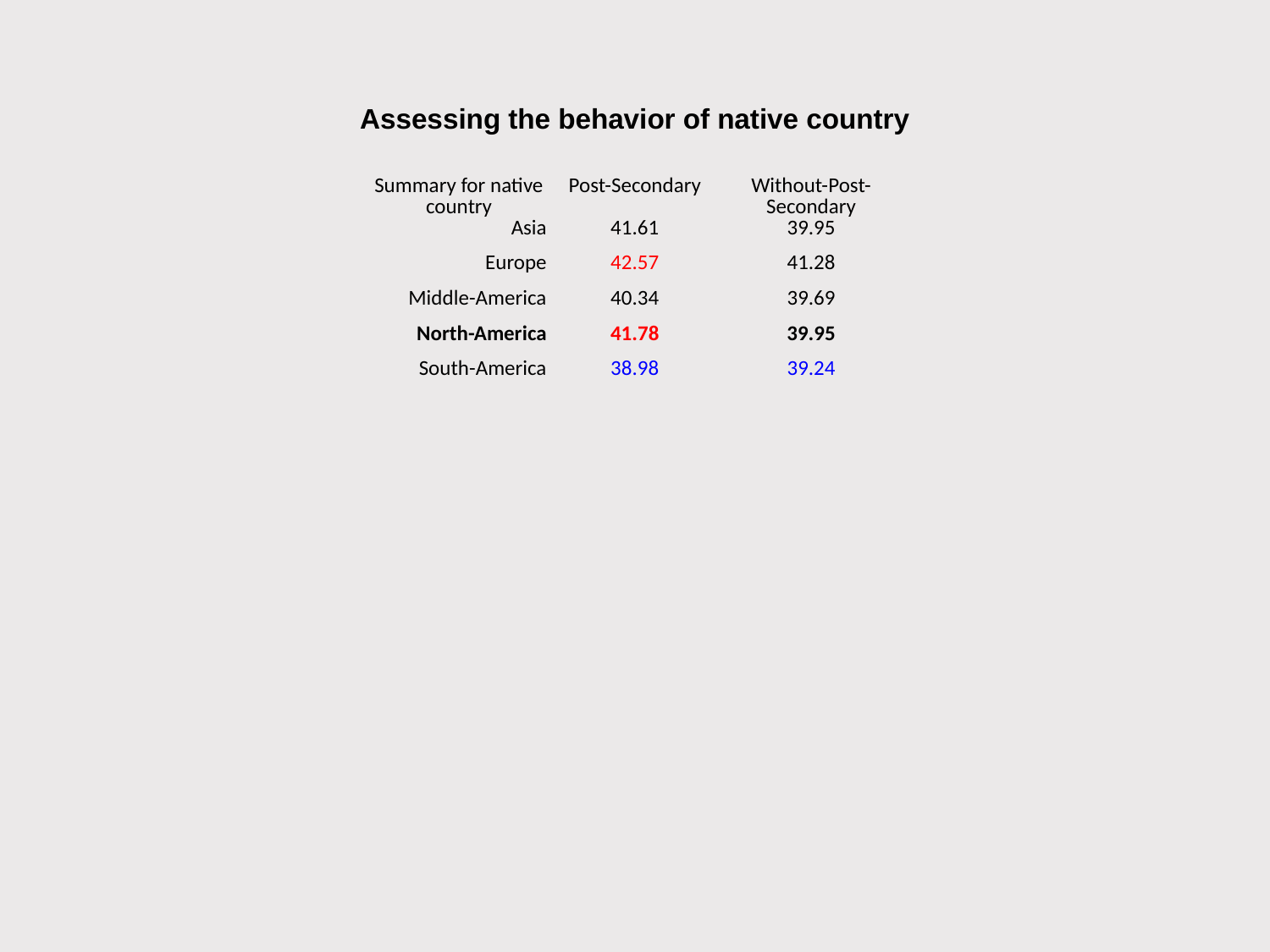

# Assessing the behavior of native country
| Summary for native country | Post-Secondary | Without-Post-Secondary |
| --- | --- | --- |
| Asia | 41.61 | 39.95 |
| Europe | 42.57 | 41.28 |
| Middle-America | 40.34 | 39.69 |
| North-America | 41.78 | 39.95 |
| South-America | 38.98 | 39.24 |